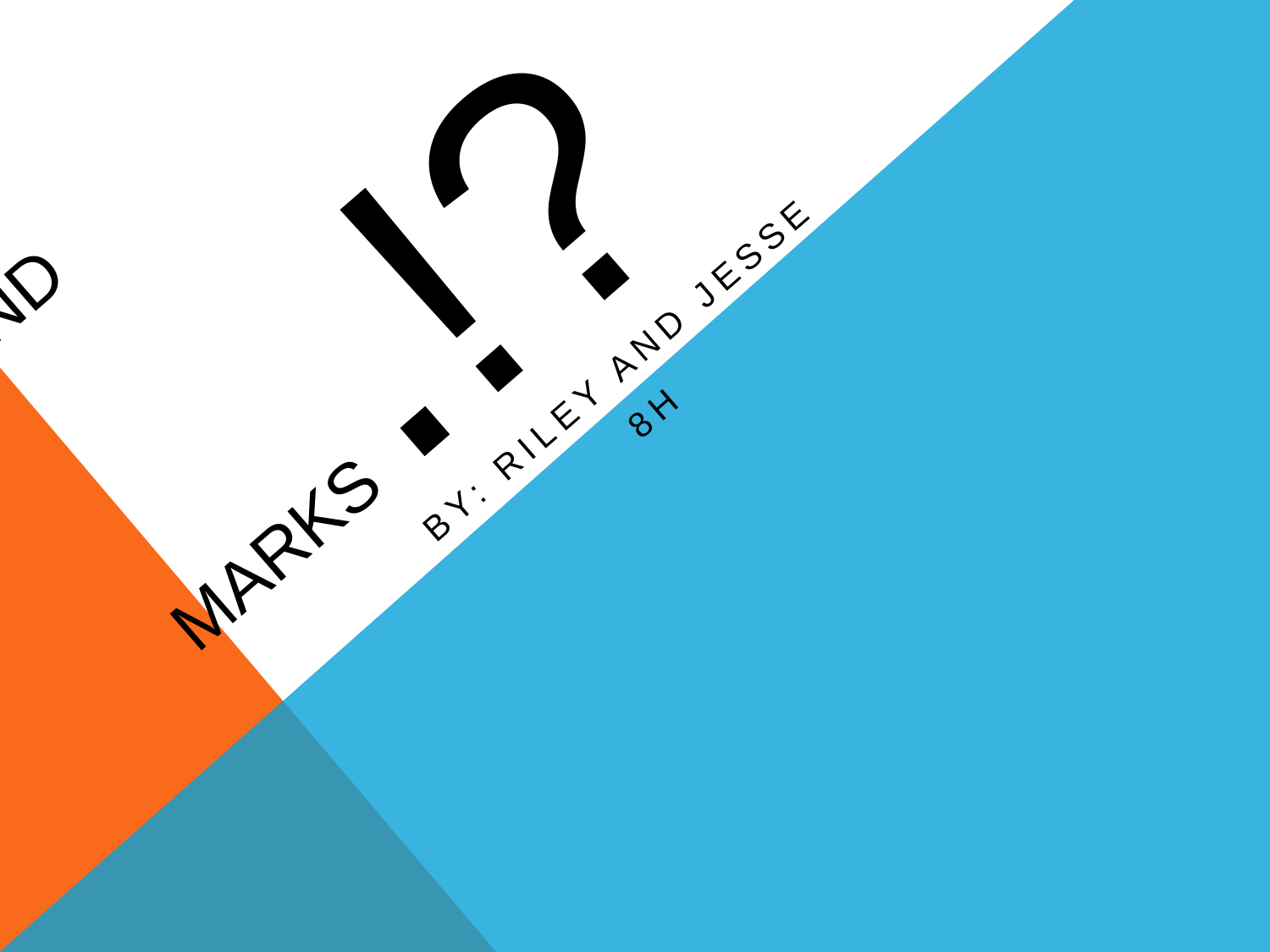

# END MARKS .!?
By: Riley and Jesse
8h